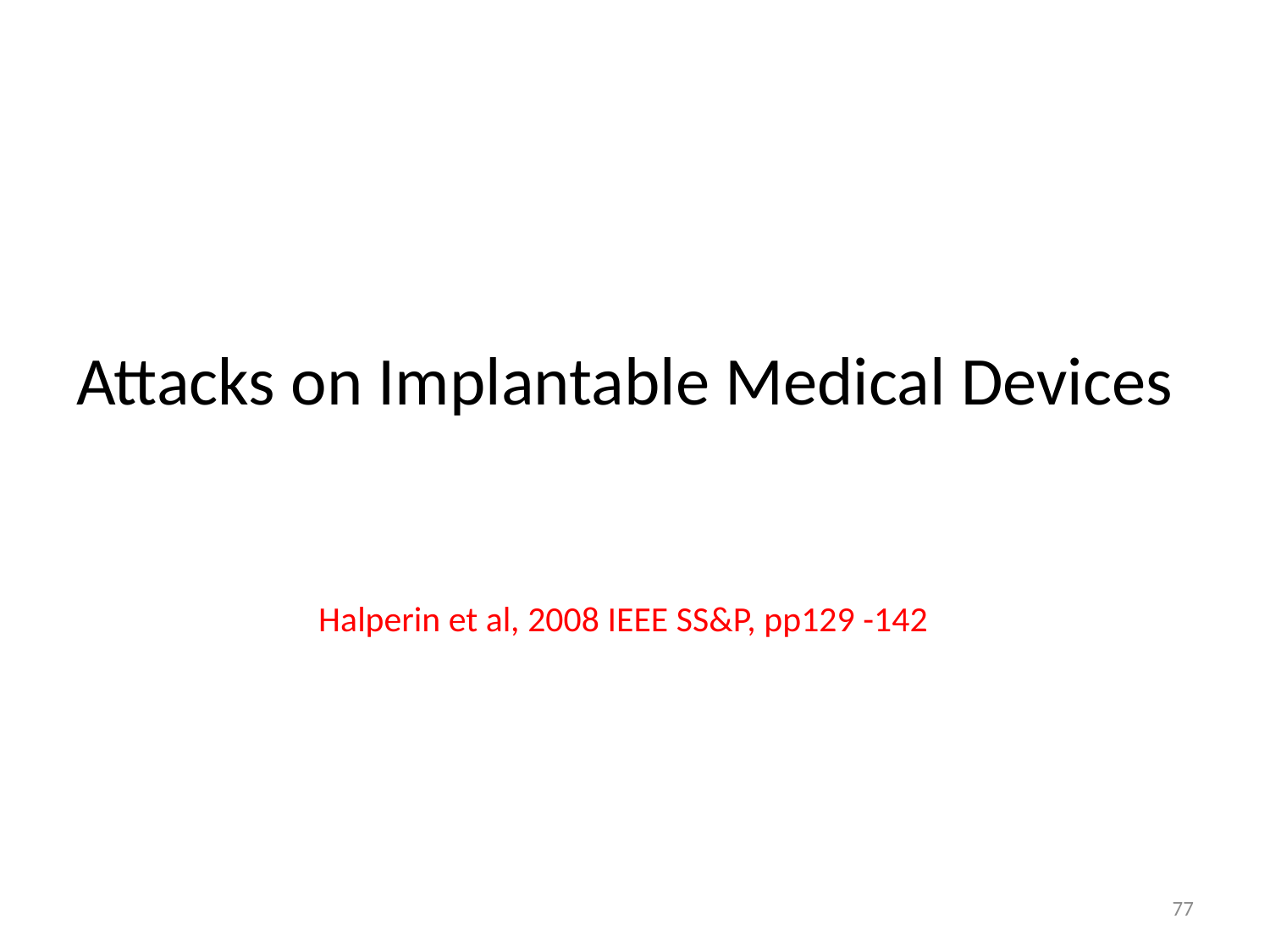

# Attacks on Implantable Medical Devices
Halperin et al, 2008 IEEE SS&P, pp129 -142
77